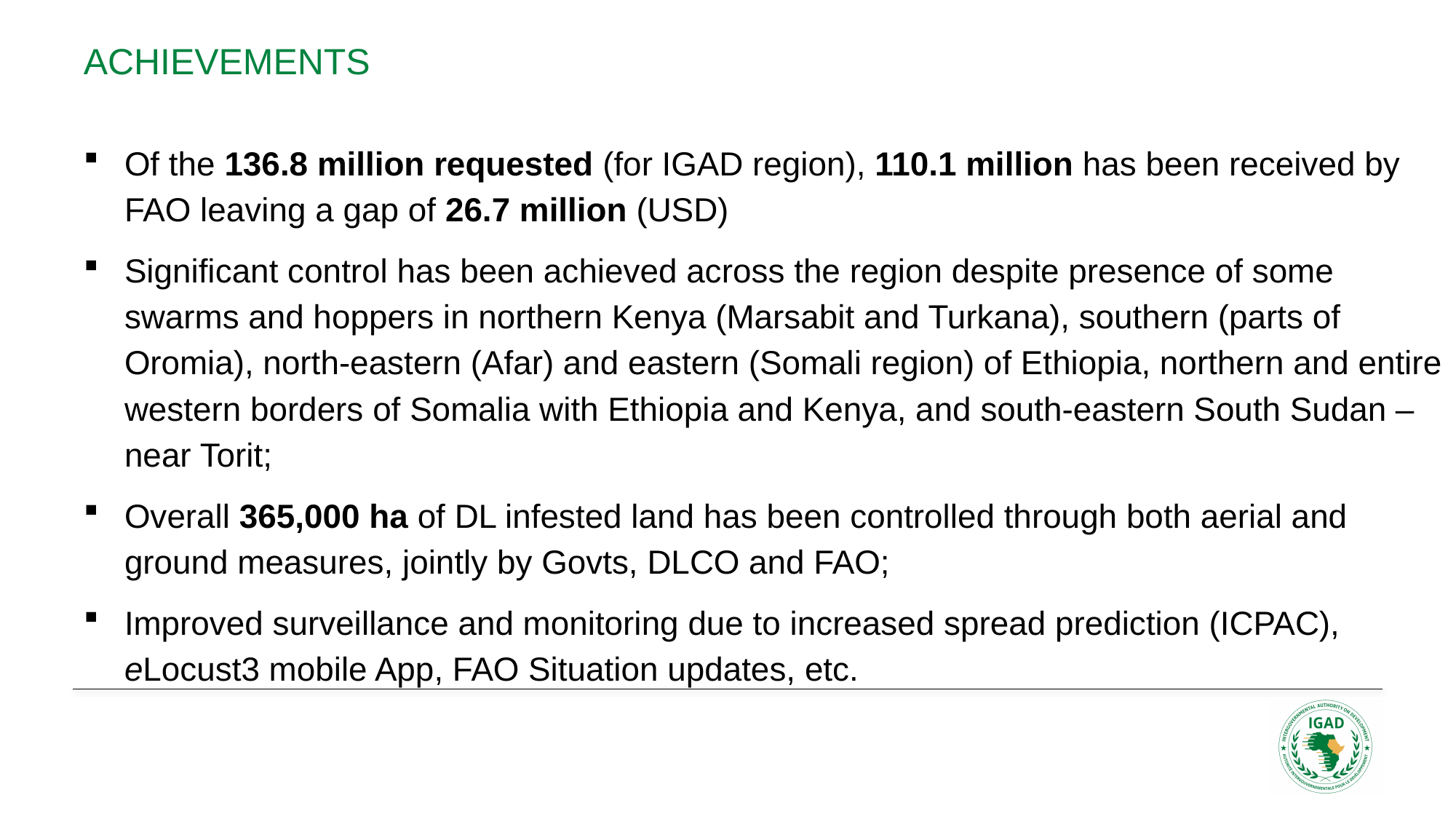

# ACHIEVEMENTS
Of the 136.8 million requested (for IGAD region), 110.1 million has been received by FAO leaving a gap of 26.7 million (USD)
Significant control has been achieved across the region despite presence of some swarms and hoppers in northern Kenya (Marsabit and Turkana), southern (parts of Oromia), north-eastern (Afar) and eastern (Somali region) of Ethiopia, northern and entire western borders of Somalia with Ethiopia and Kenya, and south-eastern South Sudan – near Torit;
Overall 365,000 ha of DL infested land has been controlled through both aerial and ground measures, jointly by Govts, DLCO and FAO;
Improved surveillance and monitoring due to increased spread prediction (ICPAC), eLocust3 mobile App, FAO Situation updates, etc.